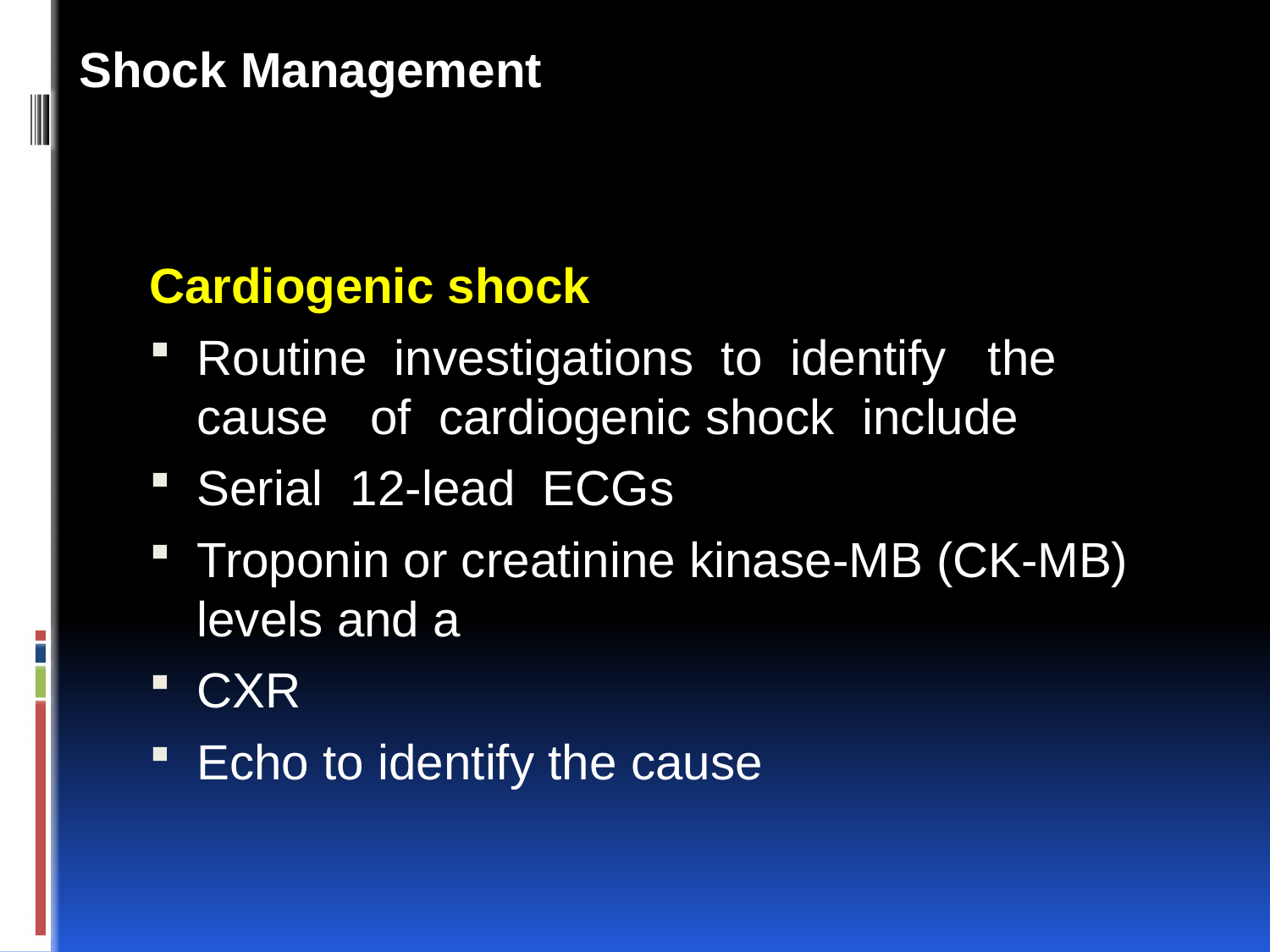

Shock Management
Cardiogenic shock
Routine  investigations  to  identify   the  cause   of  car­diogenic shock  include
Serial  12-lead  ECGs
Troponin or creatinine kinase-MB (CK-MB) levels and a
CXR
Echo to identify the cause